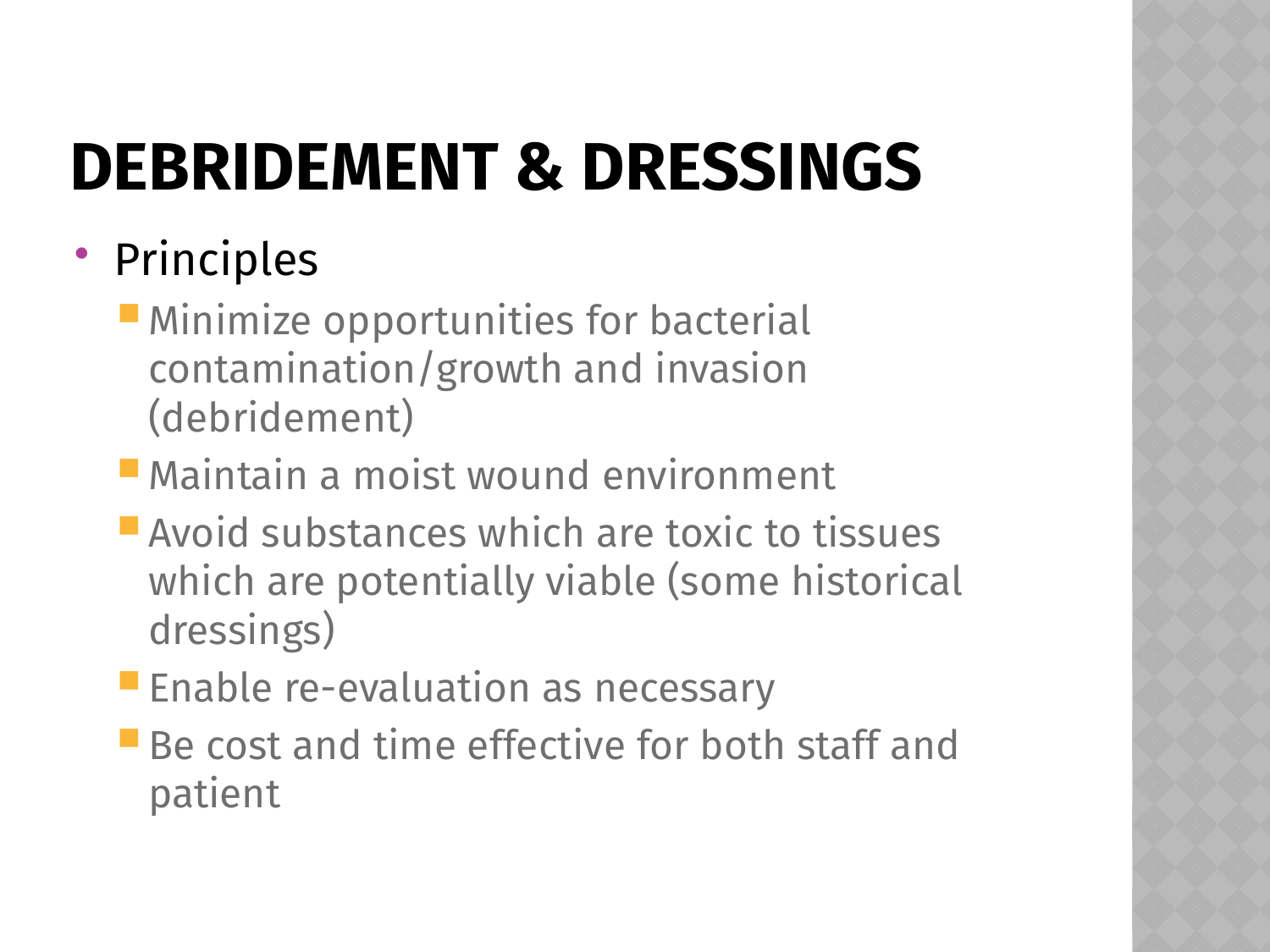

# Debridement & Dressings
Principles
Minimize opportunities for bacterial contamination/growth and invasion (debridement)
Maintain a moist wound environment
Avoid substances which are toxic to tissues which are potentially viable (some historical dressings)
Enable re-evaluation as necessary
Be cost and time effective for both staff and patient